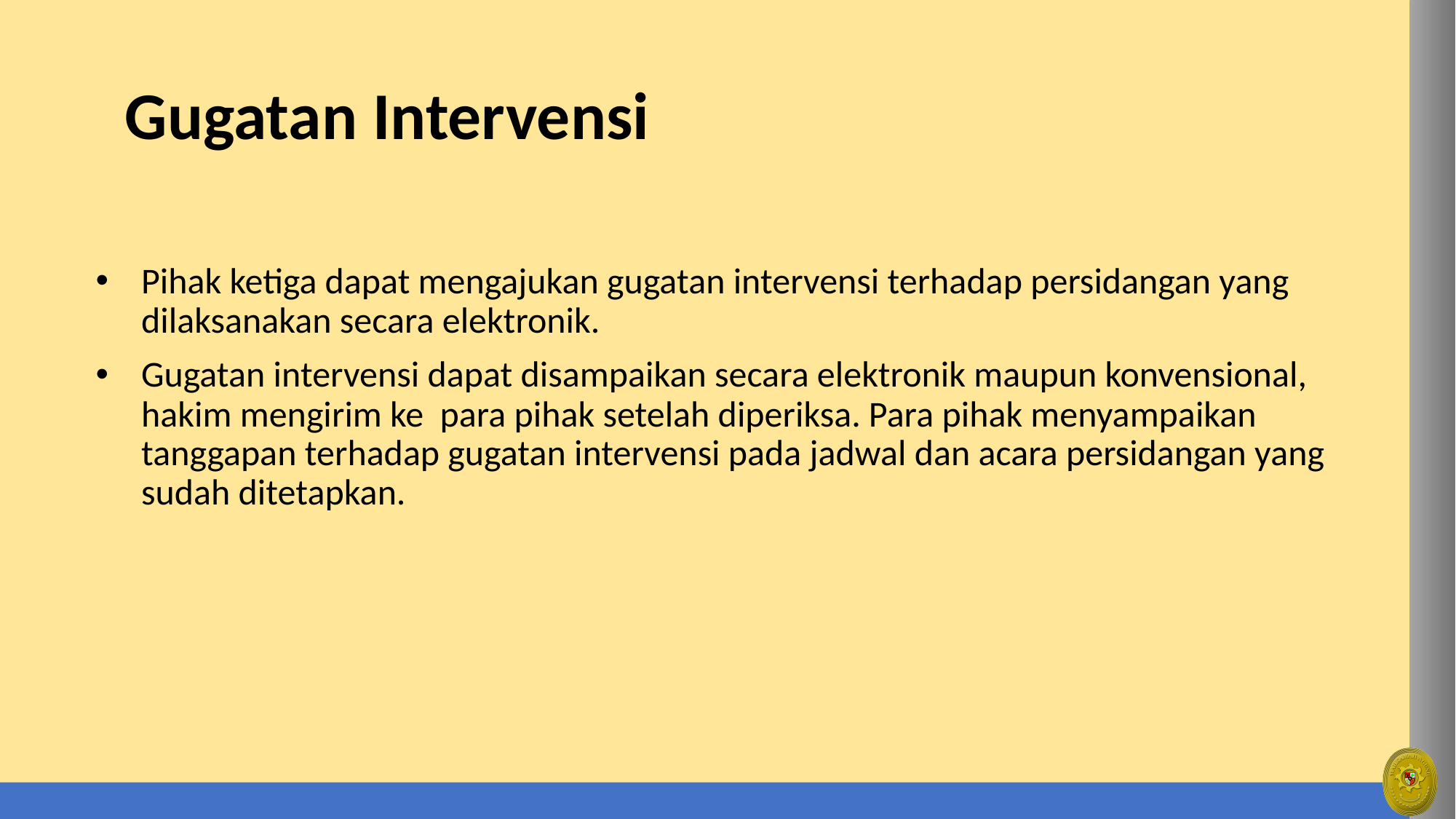

# Gugatan Intervensi
Pihak ketiga dapat mengajukan gugatan intervensi terhadap persidangan yang dilaksanakan secara elektronik.
Gugatan intervensi dapat disampaikan secara elektronik maupun konvensional, hakim mengirim ke  para pihak setelah diperiksa. Para pihak menyampaikan tanggapan terhadap gugatan intervensi pada jadwal dan acara persidangan yang sudah ditetapkan.